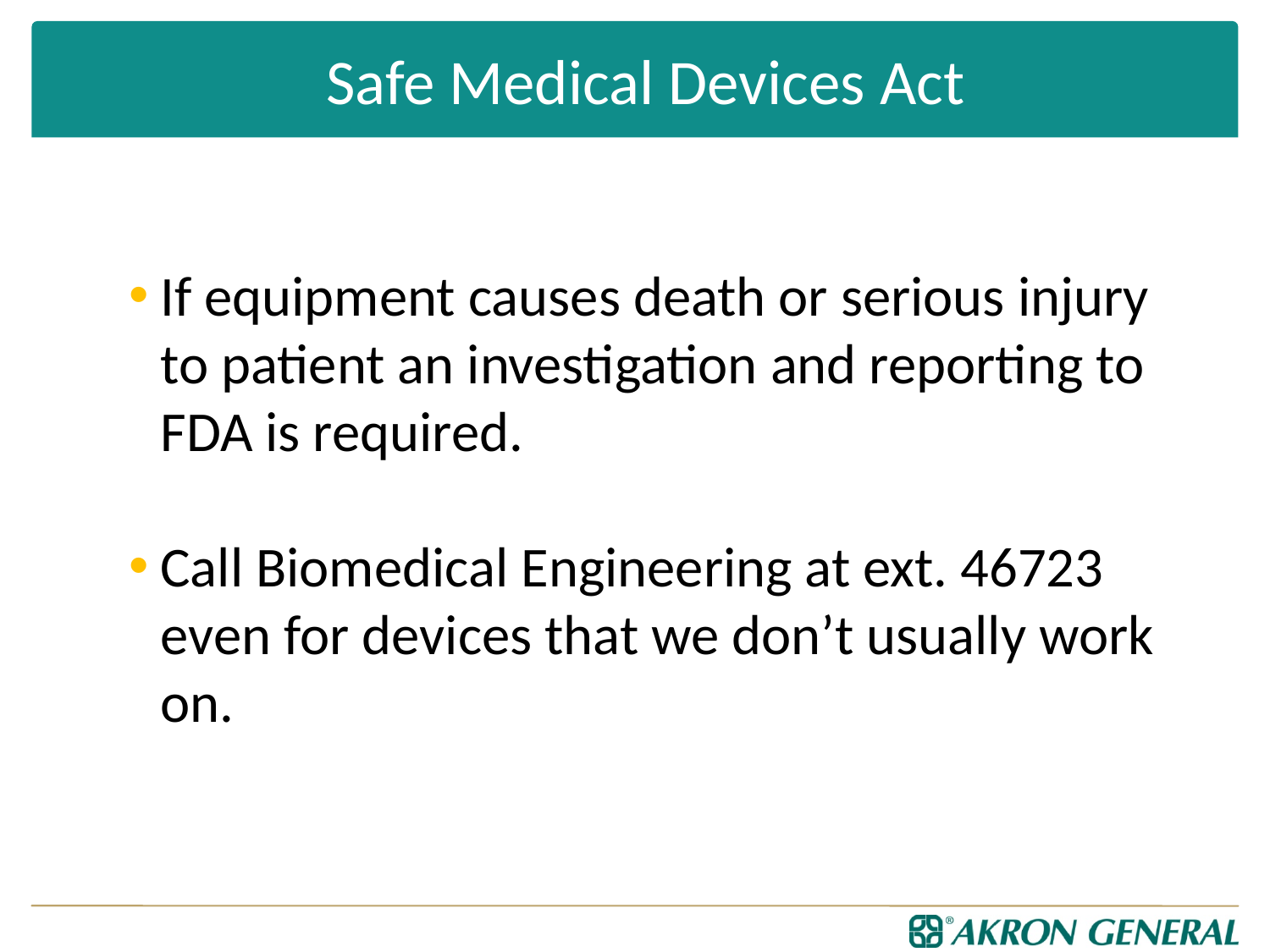

# Safe Medical Devices Act
If equipment causes death or serious injury to patient an investigation and reporting to FDA is required.

Call Biomedical Engineering at ext. 46723 even for devices that we don’t usually work on.